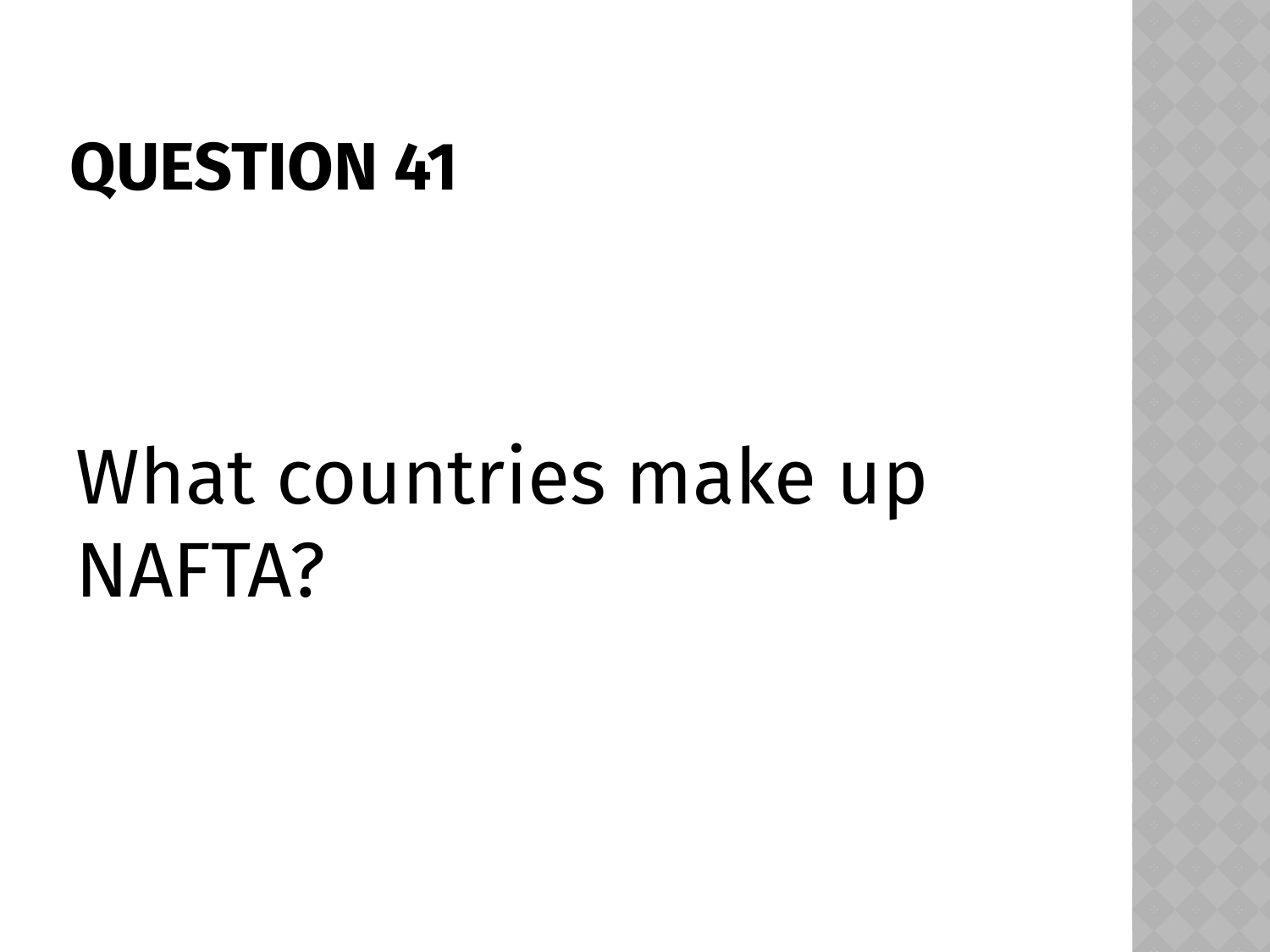

# Question 41

What countries make up NAFTA?